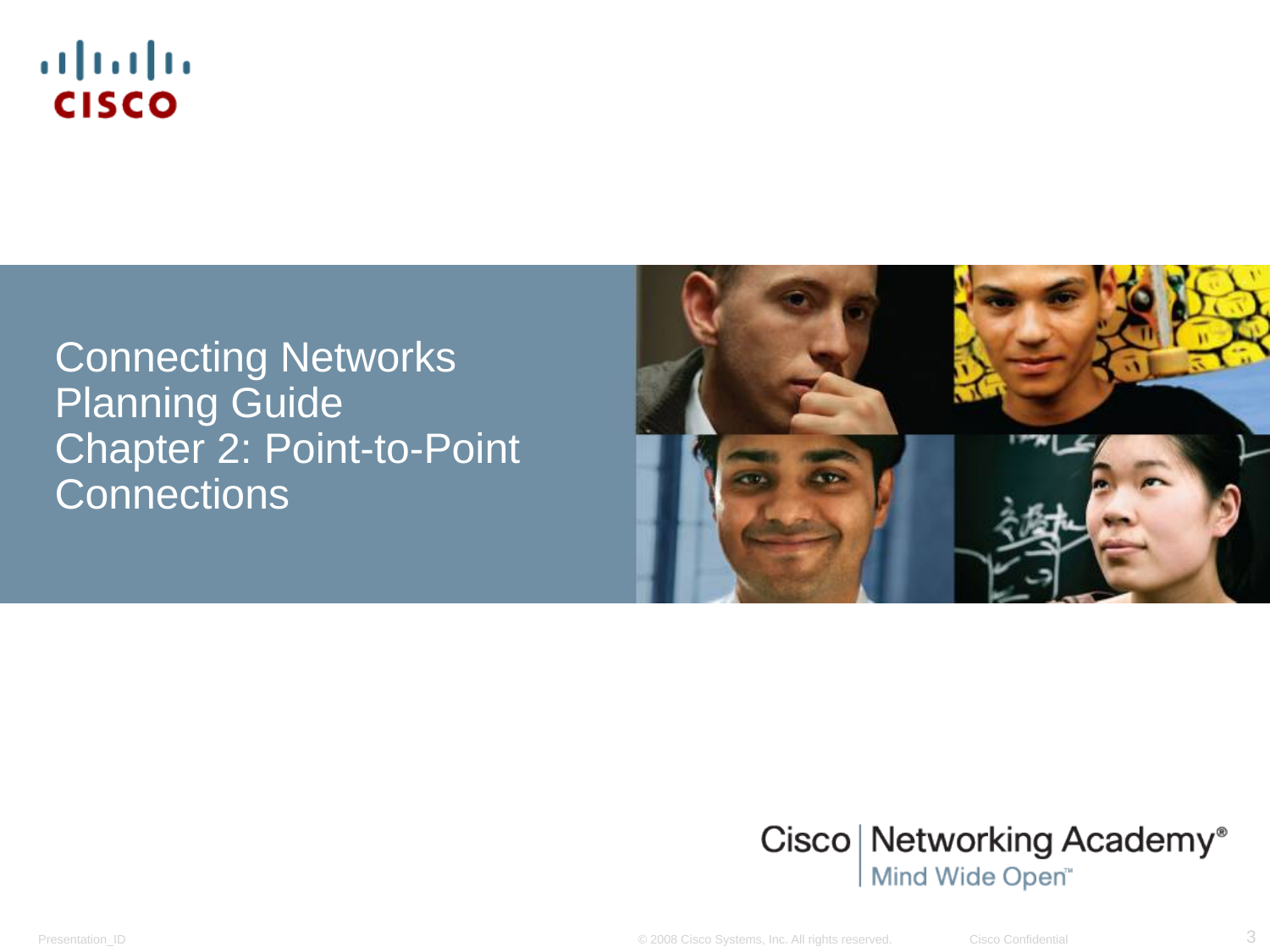

Connecting Networks
Planning Guide
Chapter 2: Point-to-Point Connections